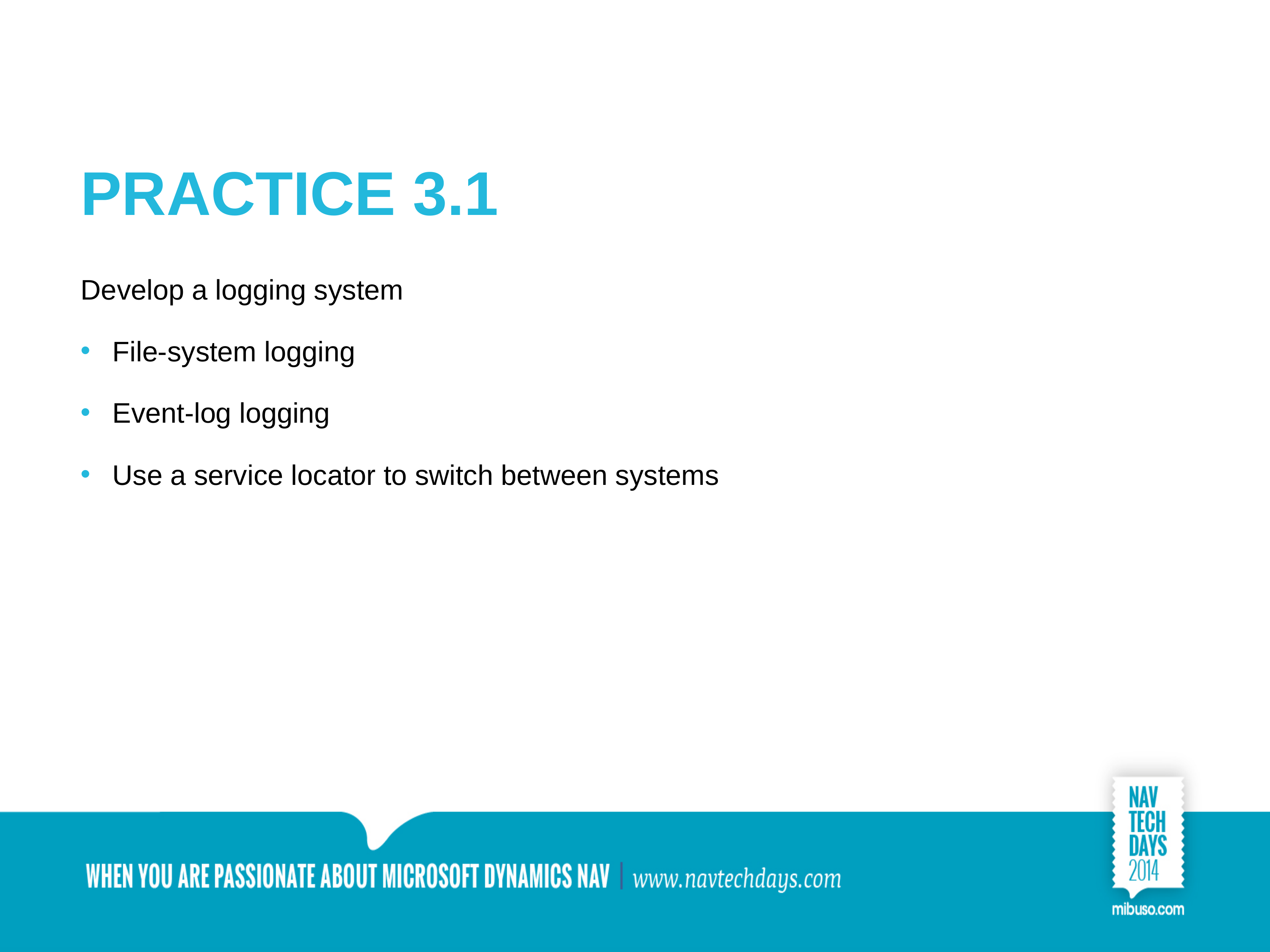

# Practice 3.1
Develop a logging system
File-system logging
Event-log logging
Use a service locator to switch between systems